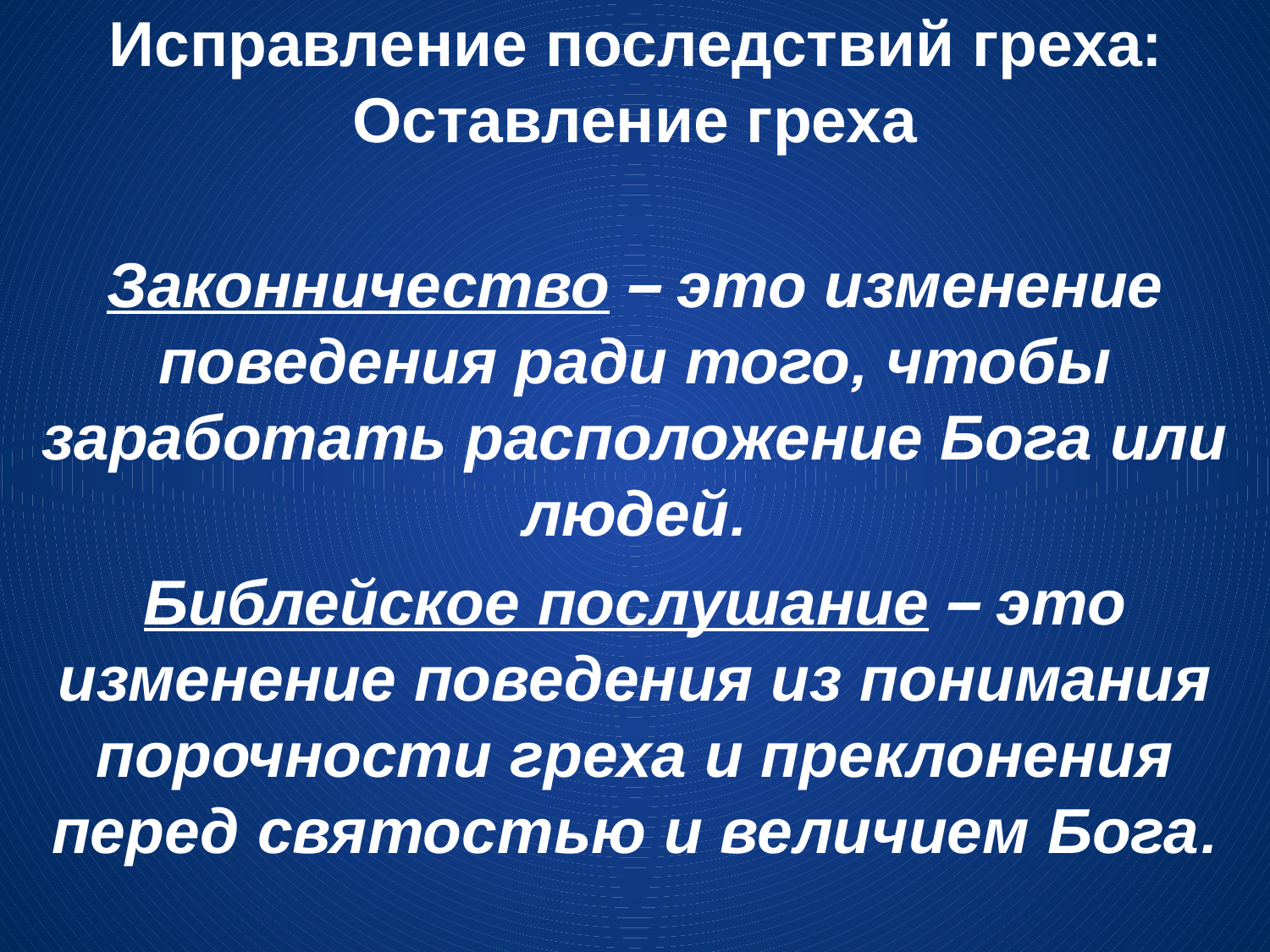

# Исправление последствий греха: Оставление греха
Законничество – это изменение поведения ради того, чтобы заработать расположение Бога или людей.
Библейское послушание – это изменение поведения из понимания порочности греха и преклонения перед святостью и величием Бога.